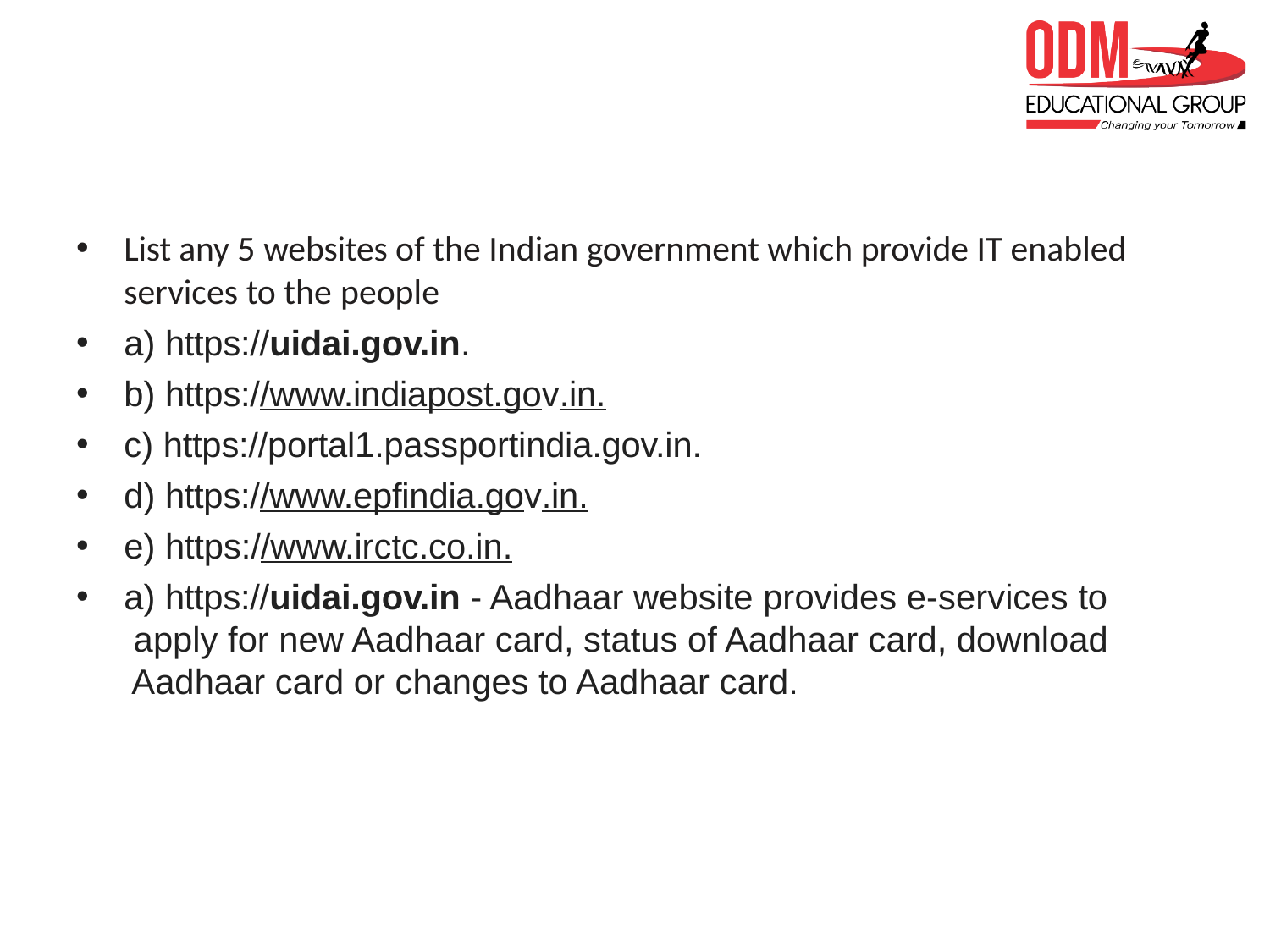

List any 5 websites of the Indian government which provide IT enabled
services to the people
a) https://uidai.gov.in.
b) https://www.indiapost.gov.in.
c) https://portal1.passportindia.gov.in.
d) https://www.epfindia.gov.in.
e) https://www.irctc.co.in.
a) https://uidai.gov.in - Aadhaar website provides e-services to  apply for new Aadhaar card, status of Aadhaar card, download  Aadhaar card or changes to Aadhaar card.